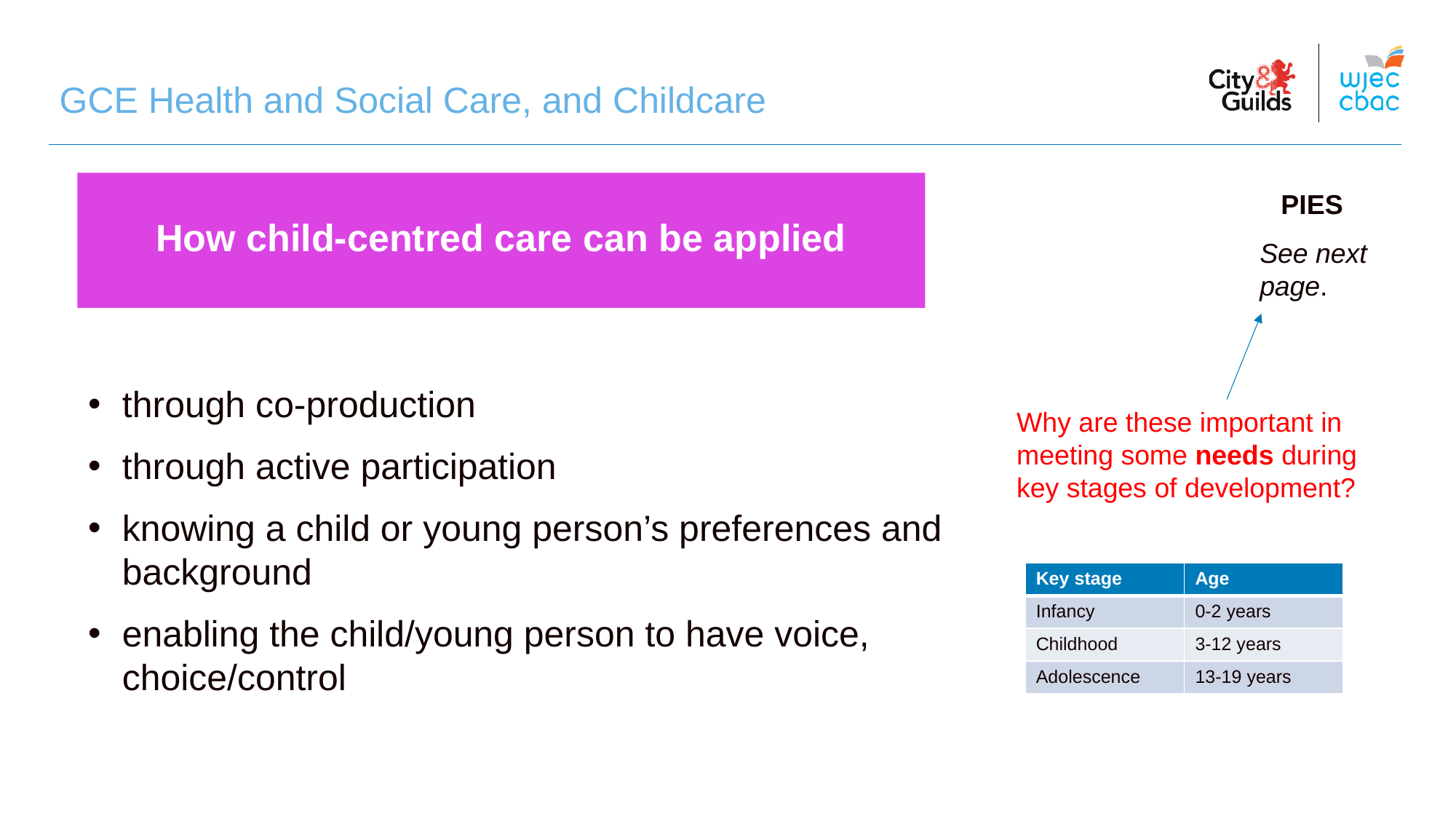

GCE Health and Social Care, and Childcare
# How child-centred care can be applied
PIES
See next page.
through co-production
through active participation
knowing a child or young person’s preferences and background
enabling the child/young person to have voice, choice/control
Why are these important in meeting some needs during key stages of development?
| Key stage | Age |
| --- | --- |
| Infancy | 0-2 years |
| Childhood | 3-12 years |
| Adolescence | 13-19 years |